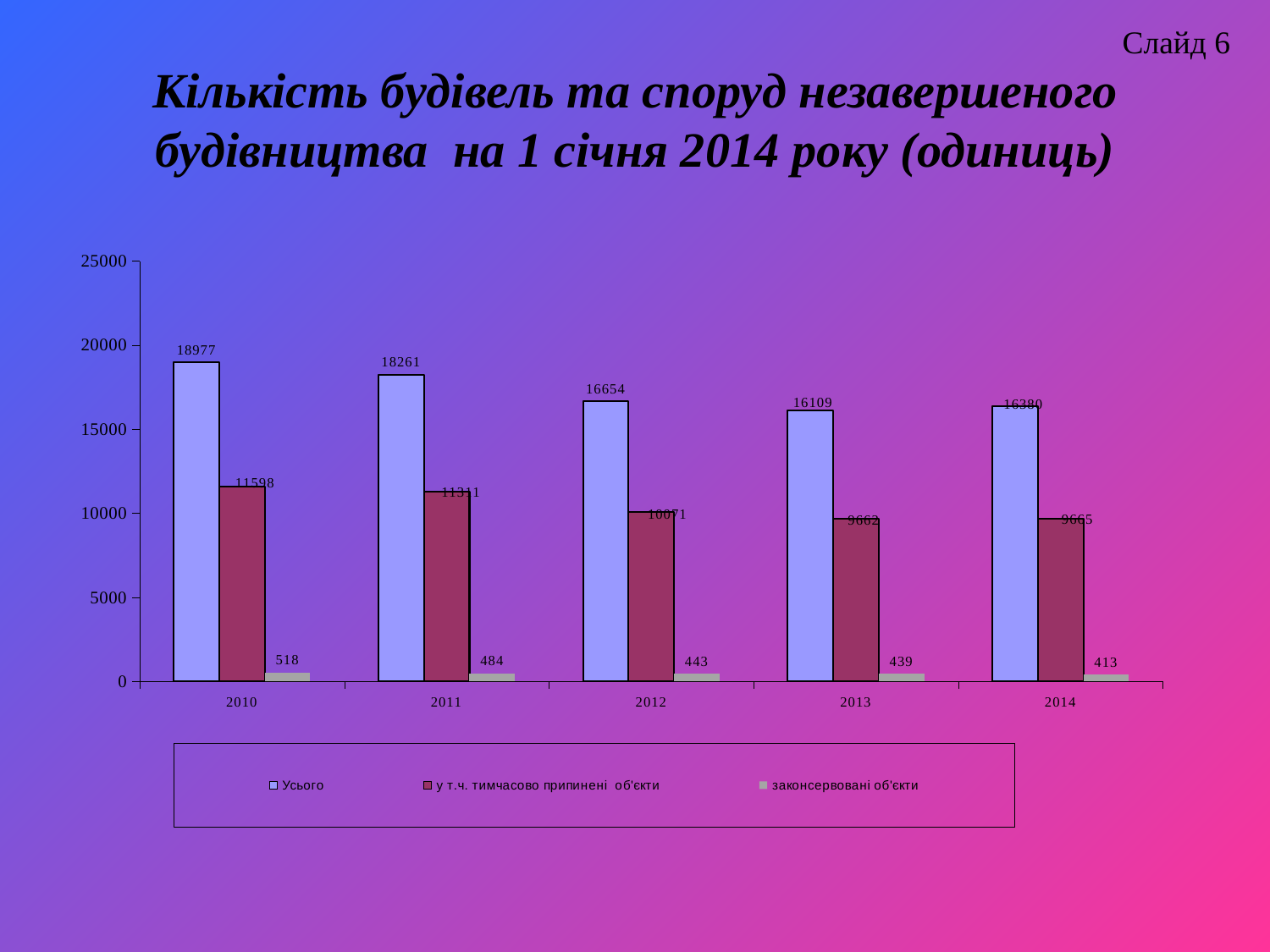

Слайд 6
# Кількість будівель та споруд незавершеного будівництва  на 1 січня 2014 року (одиниць)

### Chart

| Category | Усього | у т.ч. тимчасово припинені  об'єкти | законсервовані об'єкти |
|---|---|---|---|
| 2010 | 18977.0 | 11598.0 | 518.0 |
| 2011 | 18261.0 | 11311.0 | 484.0 |
| 2012 | 16654.0 | 10071.0 | 443.0 |
| 2013 | 16109.0 | 9662.0 | 439.0 |
| 2014 | 16380.0 | 9665.0 | 413.0 |